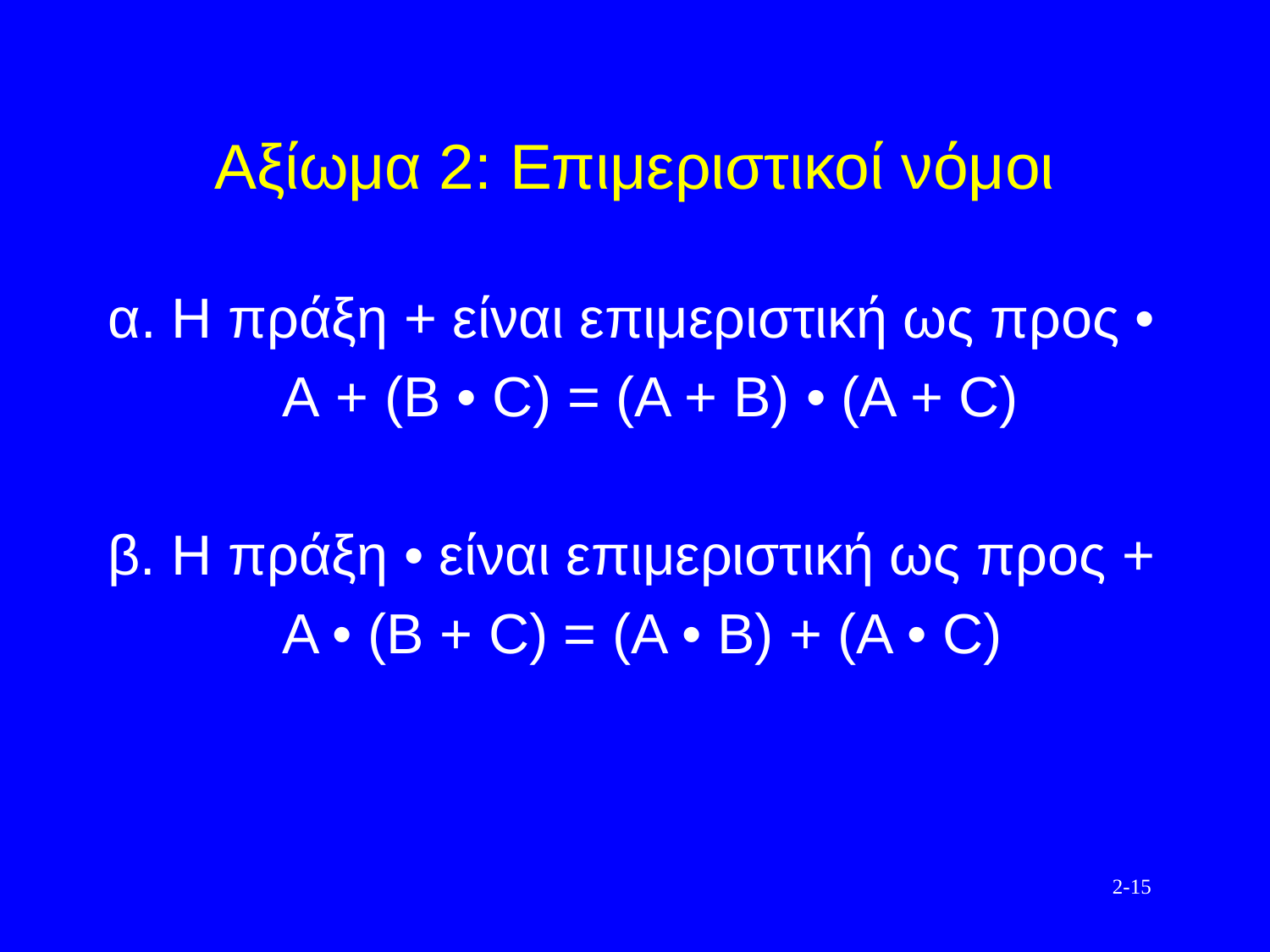

# Αξίωμα 2: Επιμεριστικοί νόμοι
α. Η πράξη + είναι επιμεριστική ως προς •
		Α + (Β • C) = (A + B) • (A + C)

β. Η πράξη • είναι επιμεριστική ως προς +
		A • (B + C) = (A • B) + (A • C)